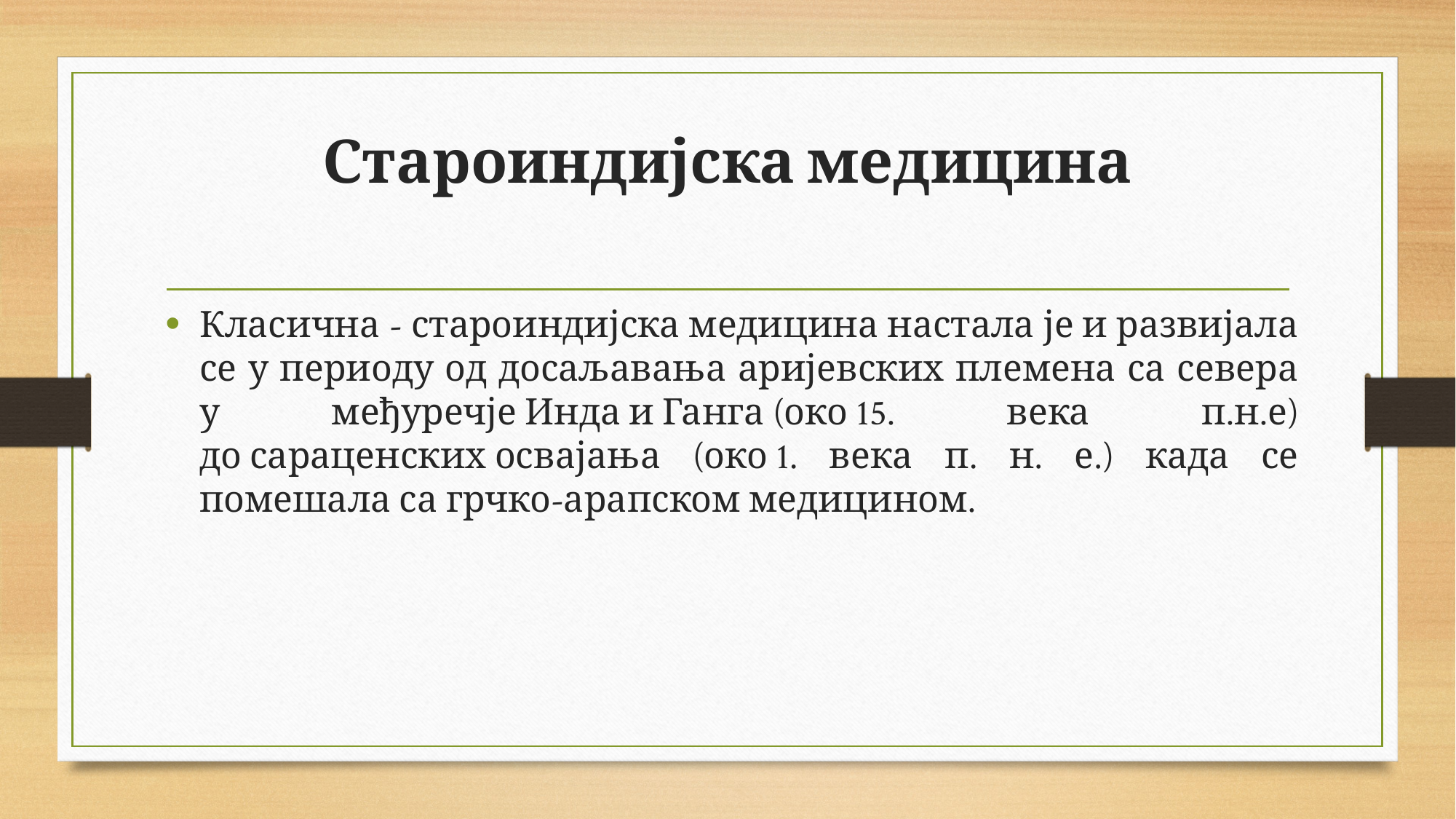

# Староиндијска медицина
Класична - староиндијска медицина настала је и развијала се у периоду од досаљавања аријевских племена са севера у међуречје Инда и Ганга (око 15. века п.н.е) до сараценских освајања (око 1. века п. н. е.) када се помешала са грчко-арапском медицином.